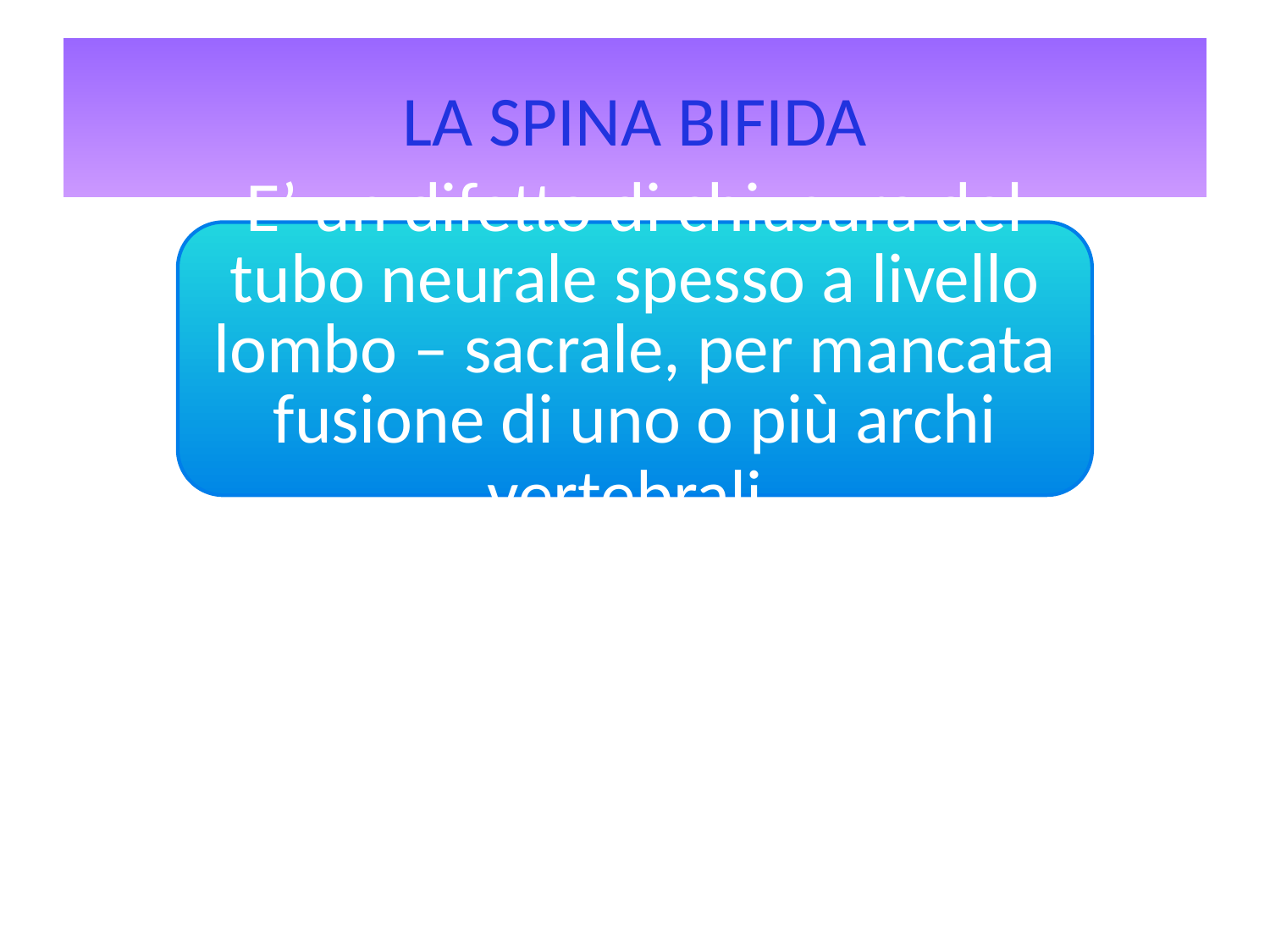

# LA SPINA BIFIDA
E’ un difetto di chiusura del tubo neurale spesso a livello lombo – sacrale, per mancata fusione di uno o più archi vertebrali.